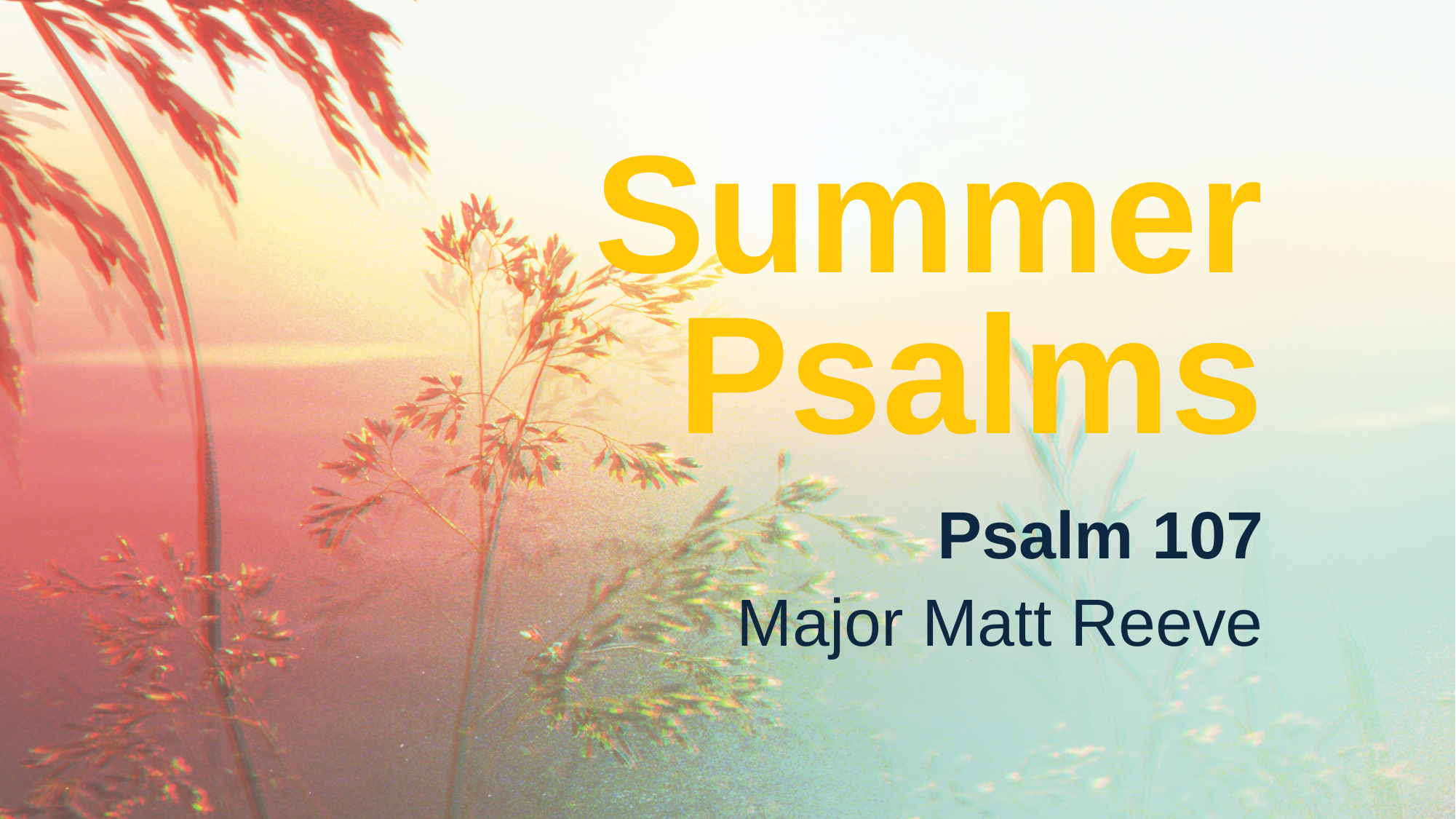

# Summer Psalms
Psalm 107
Major Matt Reeve